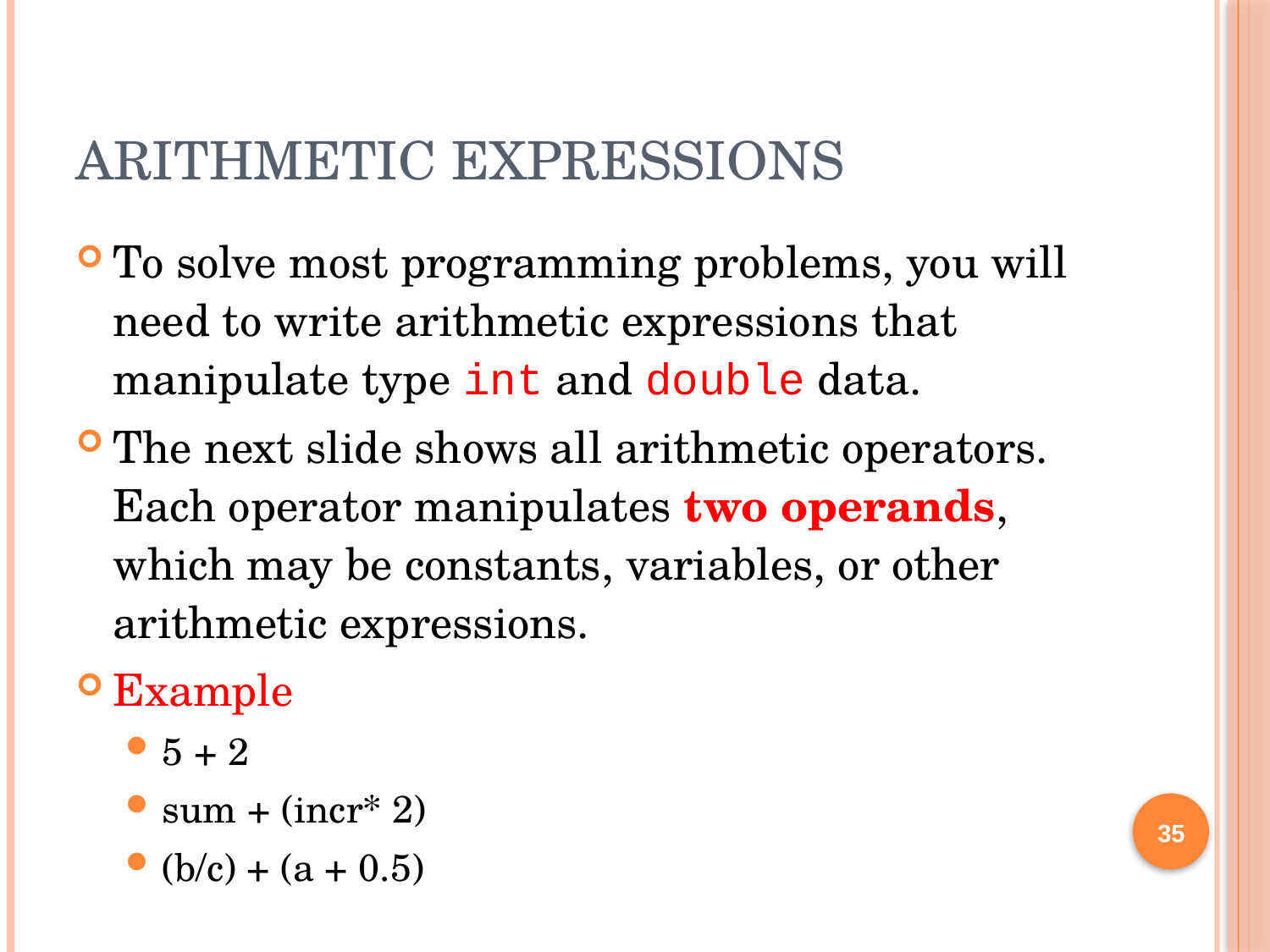

# Arithmetic Expressions
To solve most programming problems, you will need to write arithmetic expressions that manipulate type int and double data.
The next slide shows all arithmetic operators. Each operator manipulates two operands, which may be constants, variables, or other arithmetic expressions.
Example
5 + 2
sum + (incr* 2)
(b/c) + (a + 0.5)

35